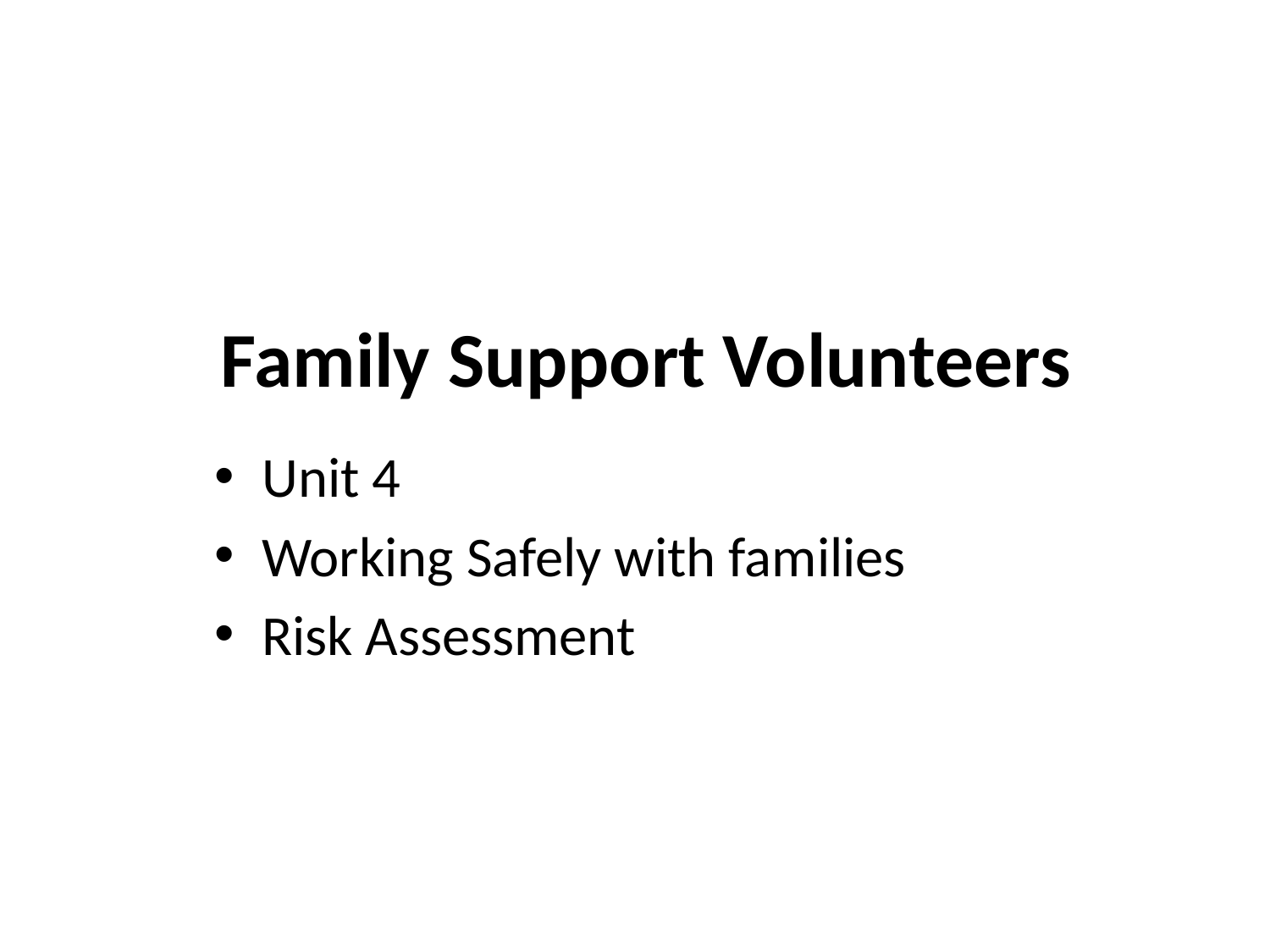

Family Support Volunteers
Unit 4
Working Safely with families
Risk Assessment